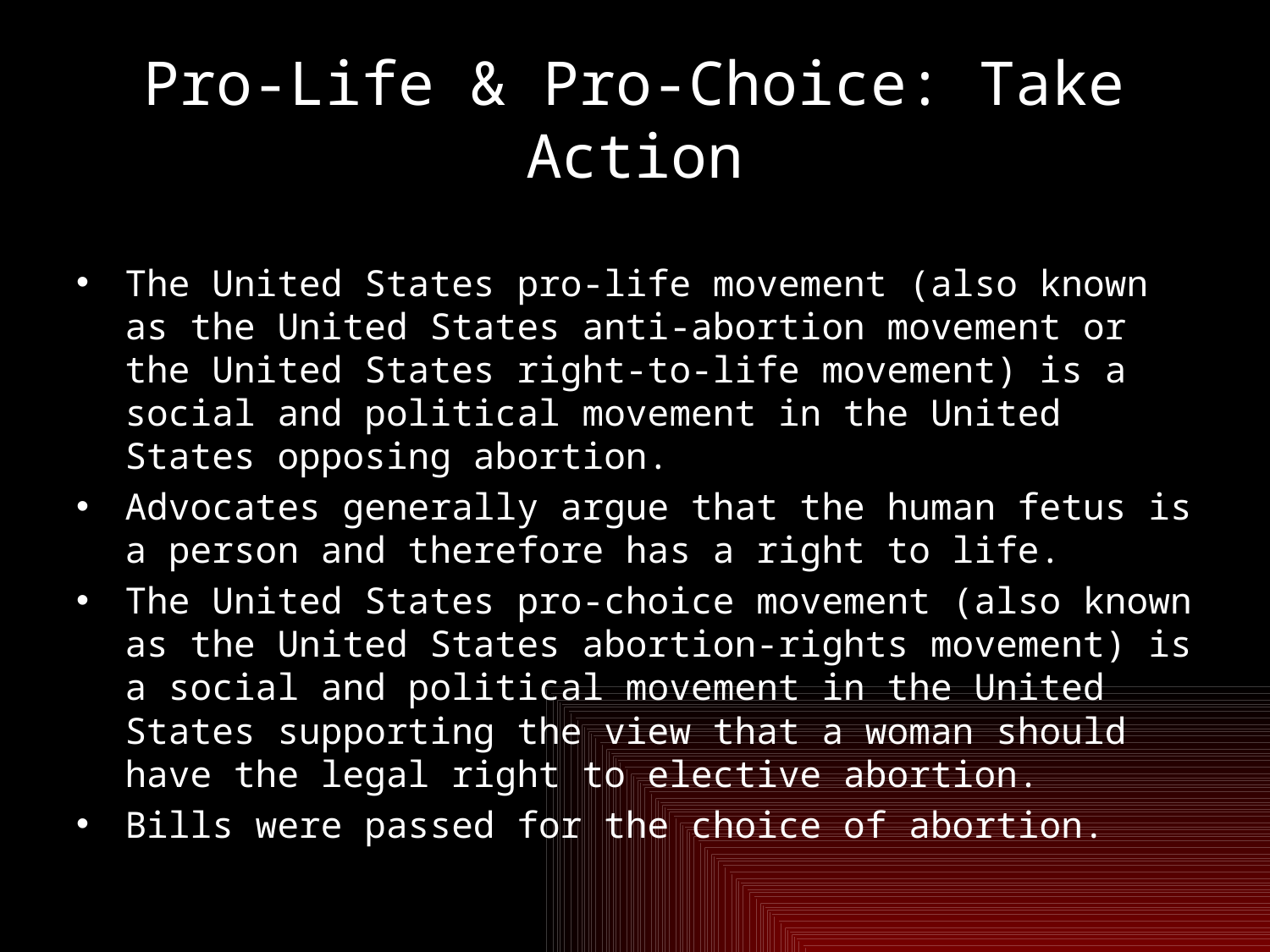

# Pro-Life & Pro-Choice: Take Action
The United States pro-life movement (also known as the United States anti-abortion movement or the United States right-to-life movement) is a social and political movement in the United States opposing abortion.
Advocates generally argue that the human fetus is a person and therefore has a right to life.
The United States pro-choice movement (also known as the United States abortion-rights movement) is a social and political movement in the United States supporting the view that a woman should have the legal right to elective abortion.
Bills were passed for the choice of abortion.